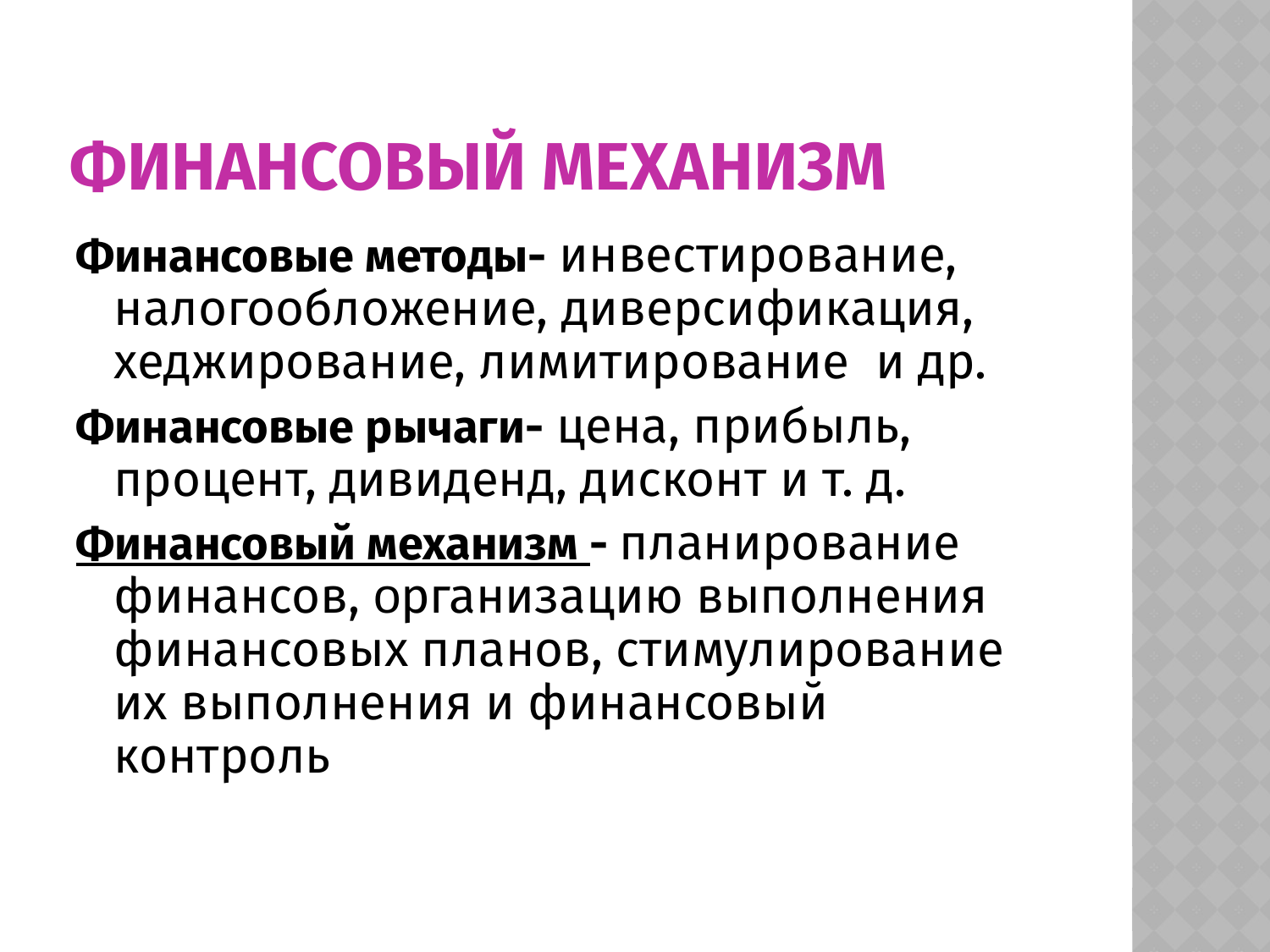

# Финансовый механизм
Финансовые методы- инвестирование, налогообложение, диверсификация, хеджирование, лимитирование  и др.
Финансовые рычаги- цена, прибыль, процент, дивиденд, дисконт и т. д.
Финансовый механизм - планирование финансов, организацию выполнения финансовых планов, стимулирование их выполнения и финансовый контроль